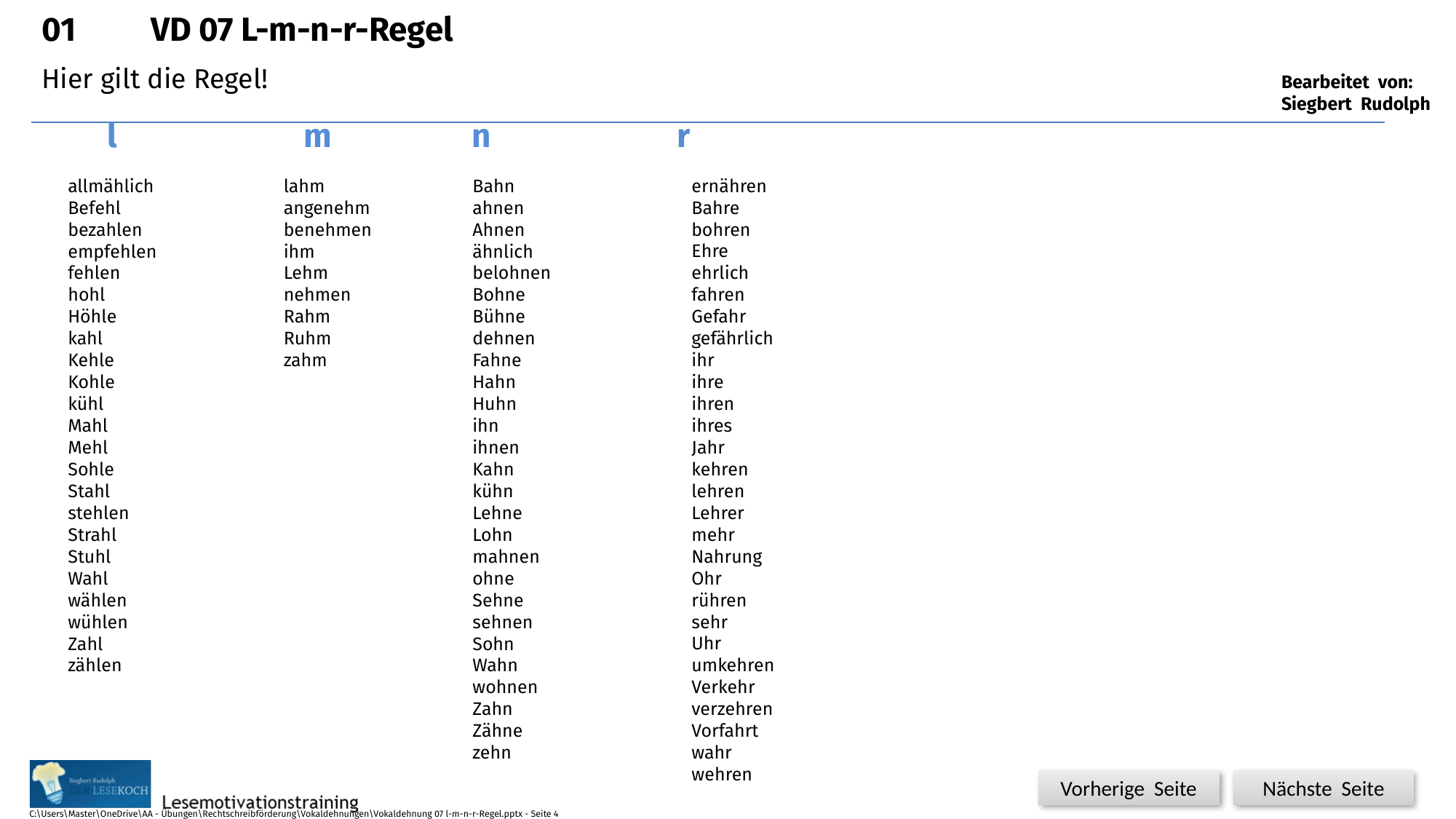

01	VD 07 L-m-n-r-Regel
4
Hier gilt die Regel!
l 	          m                n	                 r
allmählich
Befehl
bezahlen
empfehlen
fehlen
hohl
Höhle
kahl
Kehle
Kohle
kühl
Mahl
Mehl
Sohle
Stahl
stehlen
Strahl
Stuhl
Wahl
wählen
wühlen
Zahl
zählen
lahm
angenehm
benehmen
ihm
Lehm
nehmen
Rahm
Ruhm
zahm
Bahn
ahnen
Ahnen
ähnlich
belohnen
Bohne
Bühne
dehnen
Fahne
Hahn
Huhn
ihn
ihnen
Kahn
kühn
Lehne
Lohn
mahnen
ohne
Sehne
sehnen
Sohn
Wahn
wohnen
Zahn
Zähne
zehn
ernähren
Bahre
bohren
Ehre
ehrlich
fahren
Gefahr
gefährlich
ihr
ihre
ihren
ihres
Jahr
kehren
lehren
Lehrer
mehr
Nahrung
Ohr
rühren
sehr
Uhr
umkehren
Verkehr
verzehren
Vorfahrt
wahr
wehren
C:\Users\Master\OneDrive\AA - Übungen\Rechtschreibförderung\Vokaldehnungen\Vokaldehnung 07 l-m-n-r-Regel.pptx - Seite 4